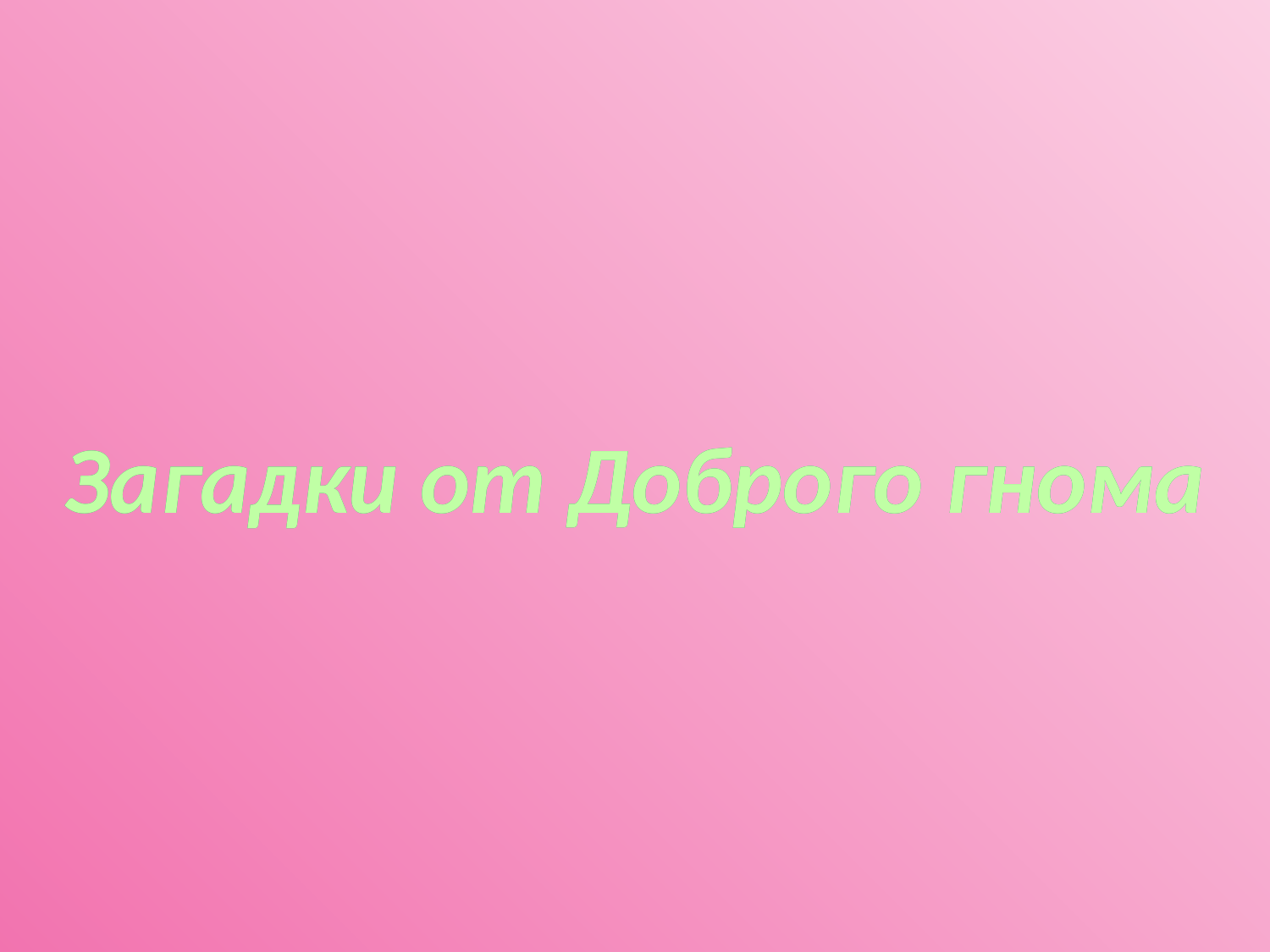

Загадки от Доброго гнома
Загадки от Доброго гнома